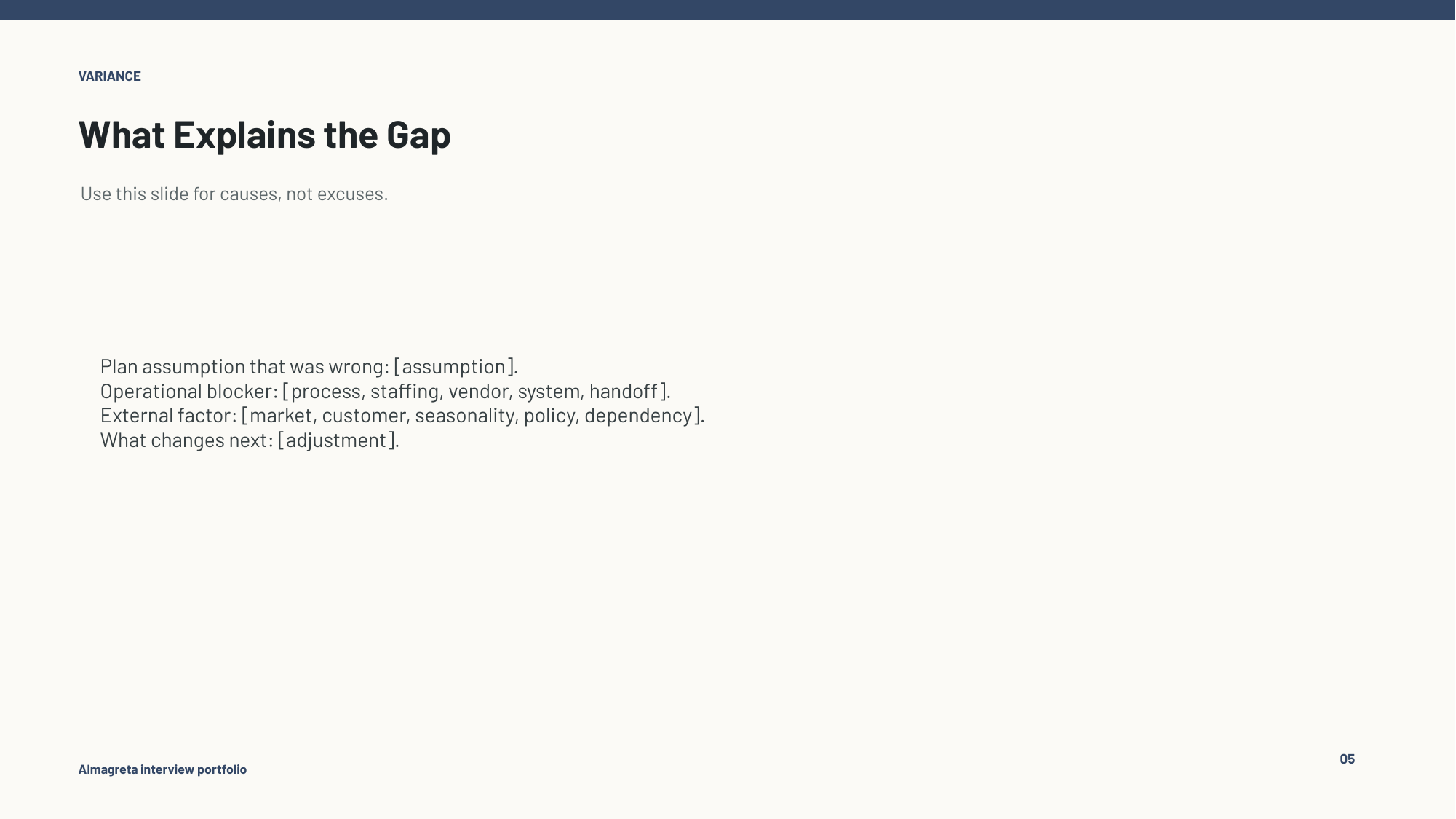

VARIANCE
What Explains the Gap
Use this slide for causes, not excuses.
Plan assumption that was wrong: [assumption].
Operational blocker: [process, staffing, vendor, system, handoff].
External factor: [market, customer, seasonality, policy, dependency].
What changes next: [adjustment].
05
Almagreta interview portfolio